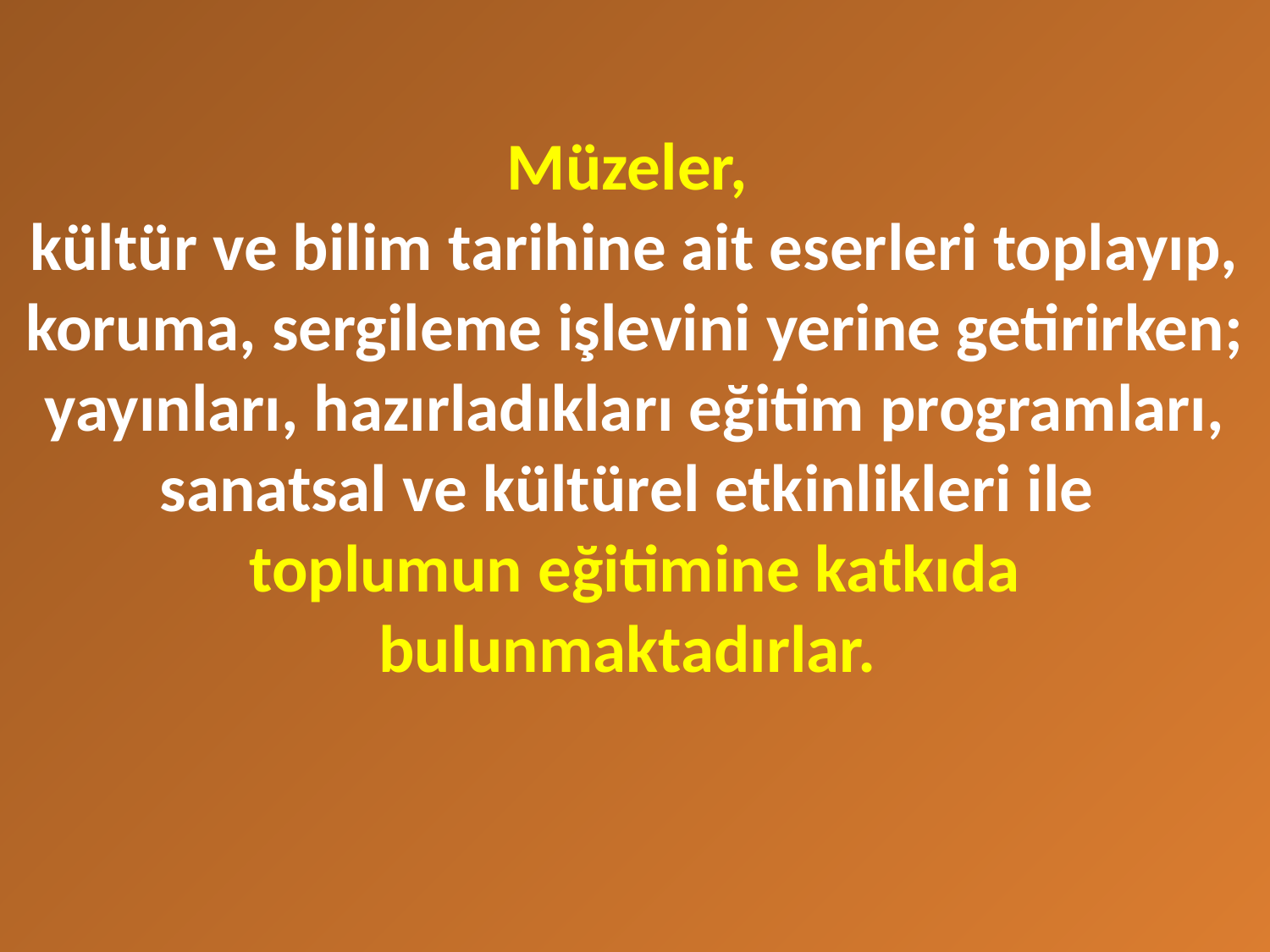

# Müzeler, kültür ve bilim tarihine ait eserleri toplayıp, koruma, sergileme işlevini yerine getirirken; yayınları, hazırladıkları eğitim programları, sanatsal ve kültürel etkinlikleri ile toplumun eğitimine katkıda bulunmaktadırlar.